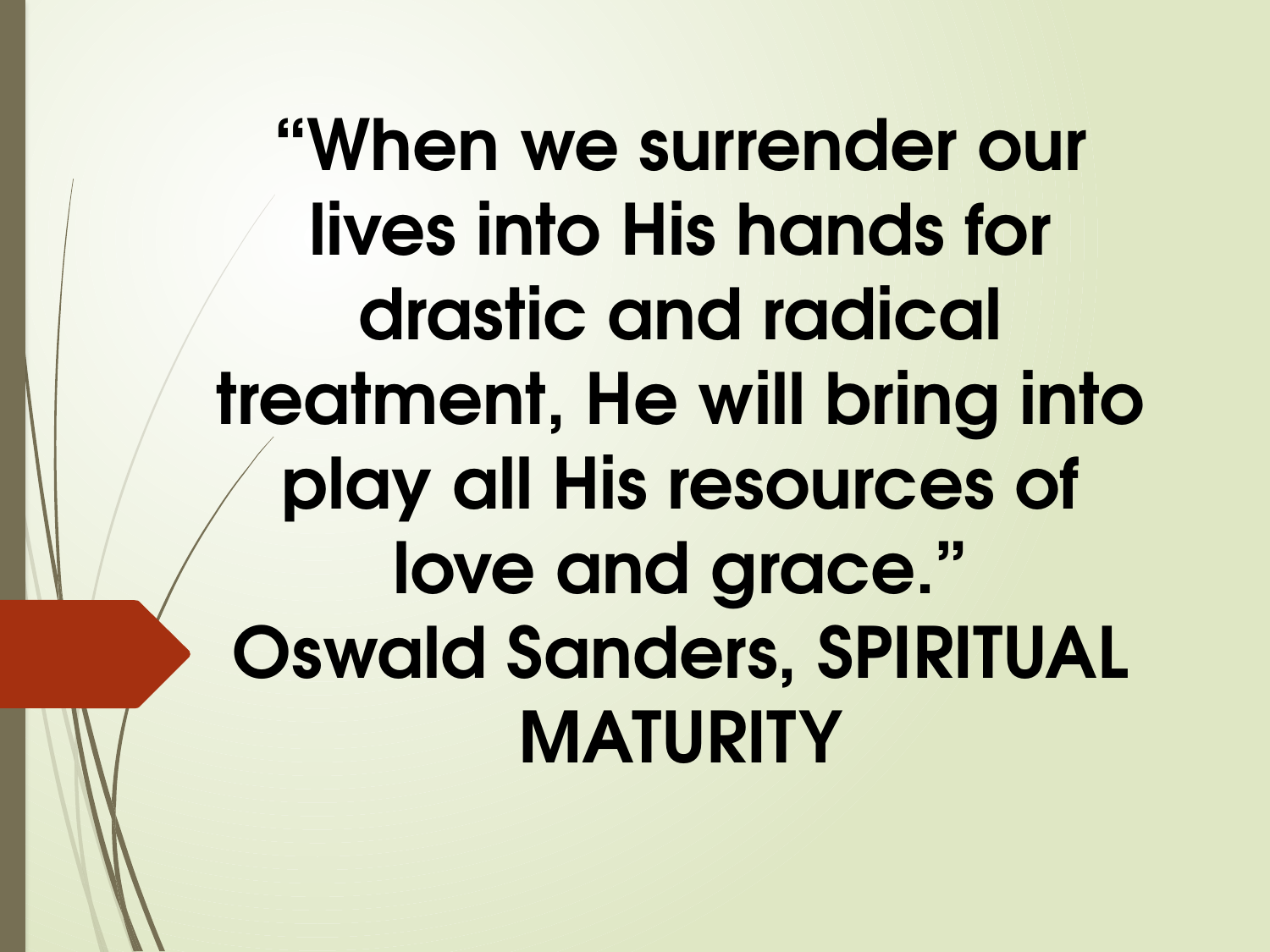

“When we surrender our lives into His hands for drastic and radical treatment, He will bring into play all His resources of love and grace.”
Oswald Sanders, SPIRITUAL MATURITY